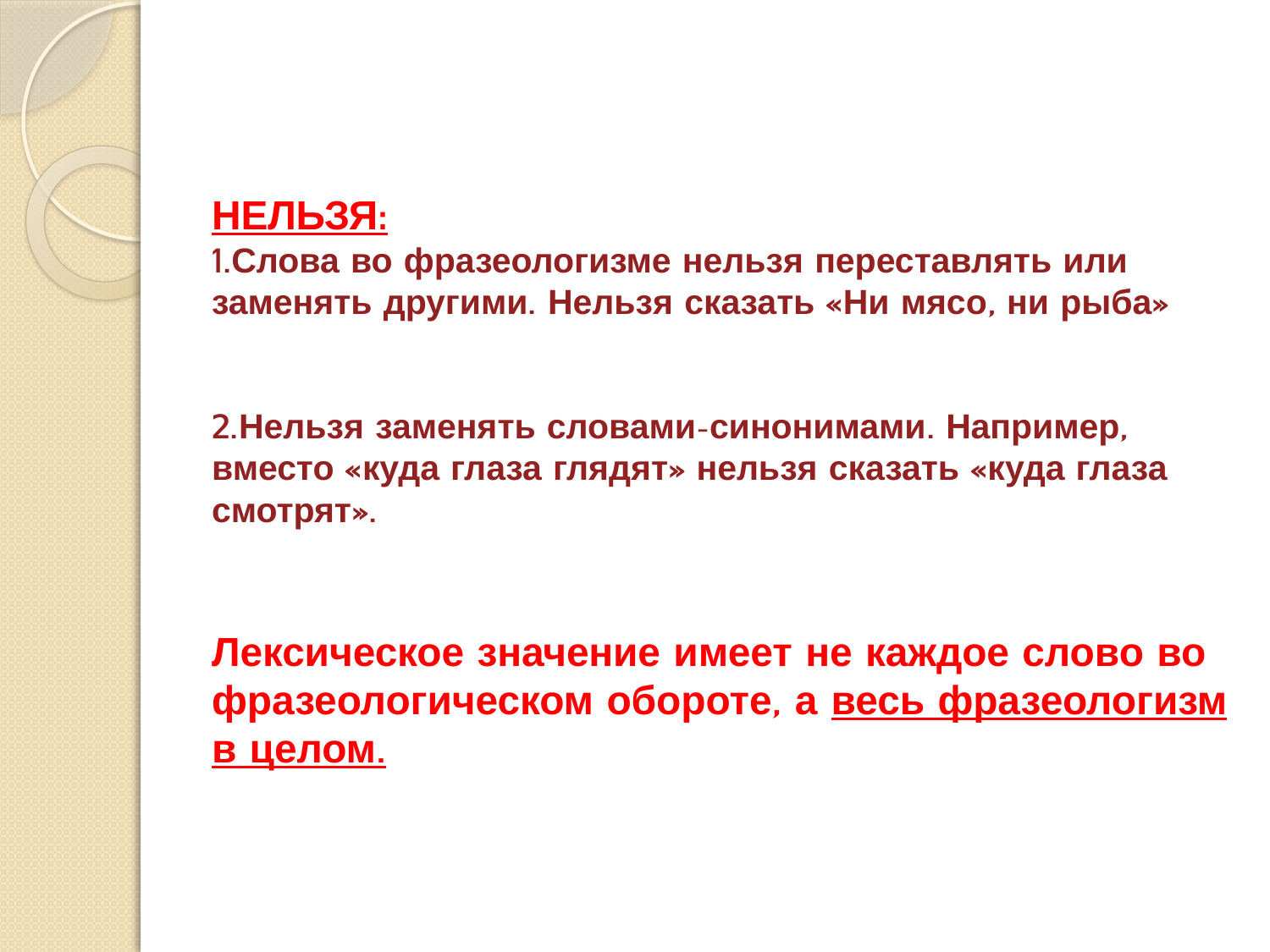

# НЕЛЬЗЯ: 1.Слова во фразеологизме нельзя переставлять или заменять другими. Нельзя сказать «Ни мясо, ни рыба» 2.Нельзя заменять словами-синонимами. Например, вместо «куда глаза глядят» нельзя сказать «куда глаза смотрят». Лексическое значение имеет не каждое слово во фразеологическом обороте, а весь фразеологизм в целом.